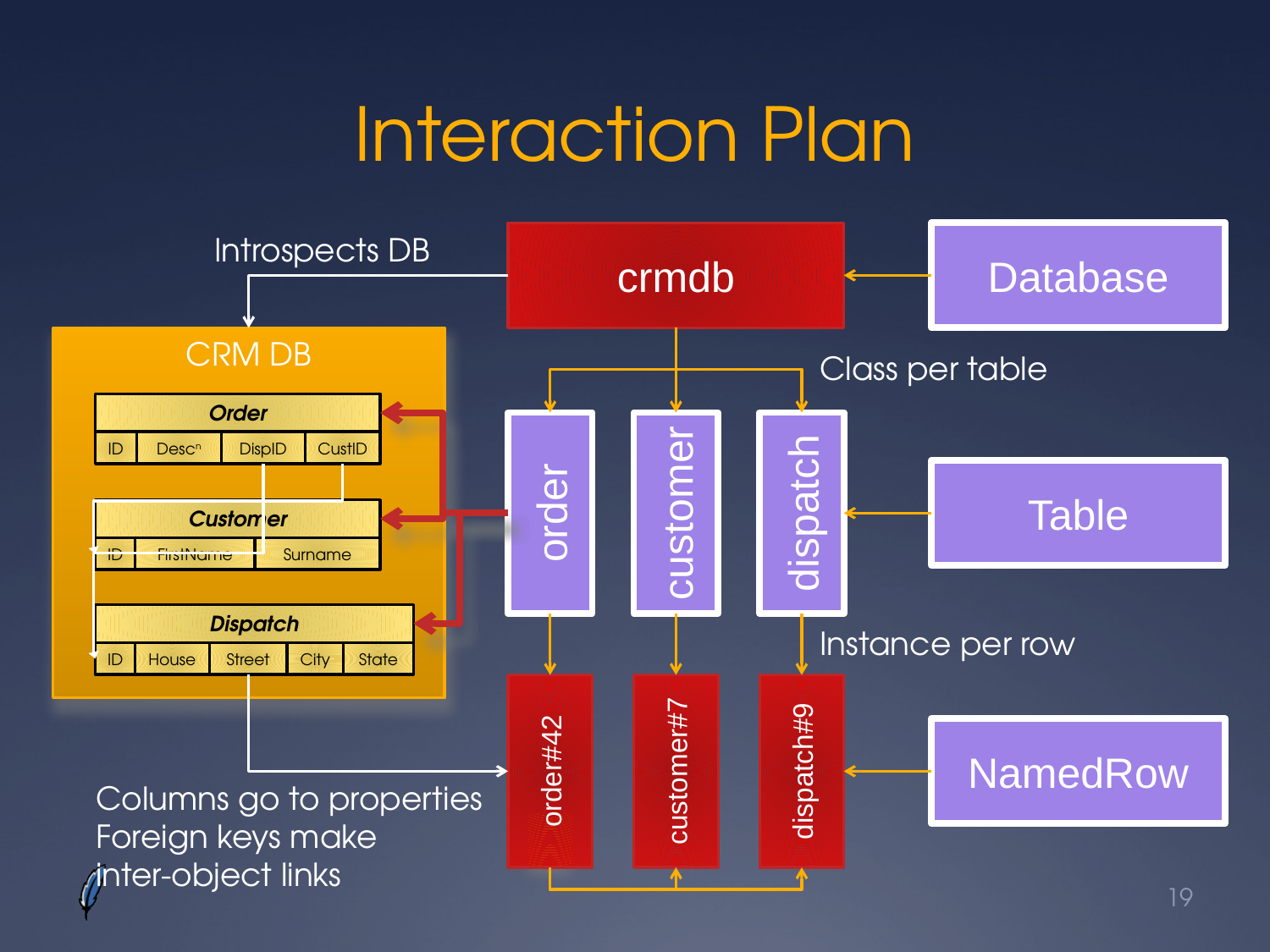

# Interaction Plan
crmdb
Database
Introspects DB
CRM DB
Class per table
Order
ID
Descn
DispID
CustID
Table
dispatch
customer
order
Customer
ID
FirstName
Surname
Dispatch
Instance per row
ID
House
Street
City
State
NamedRow
order#42
dispatch#9
customer#7
Columns go to properties
Foreign keys make
inter-object links

19